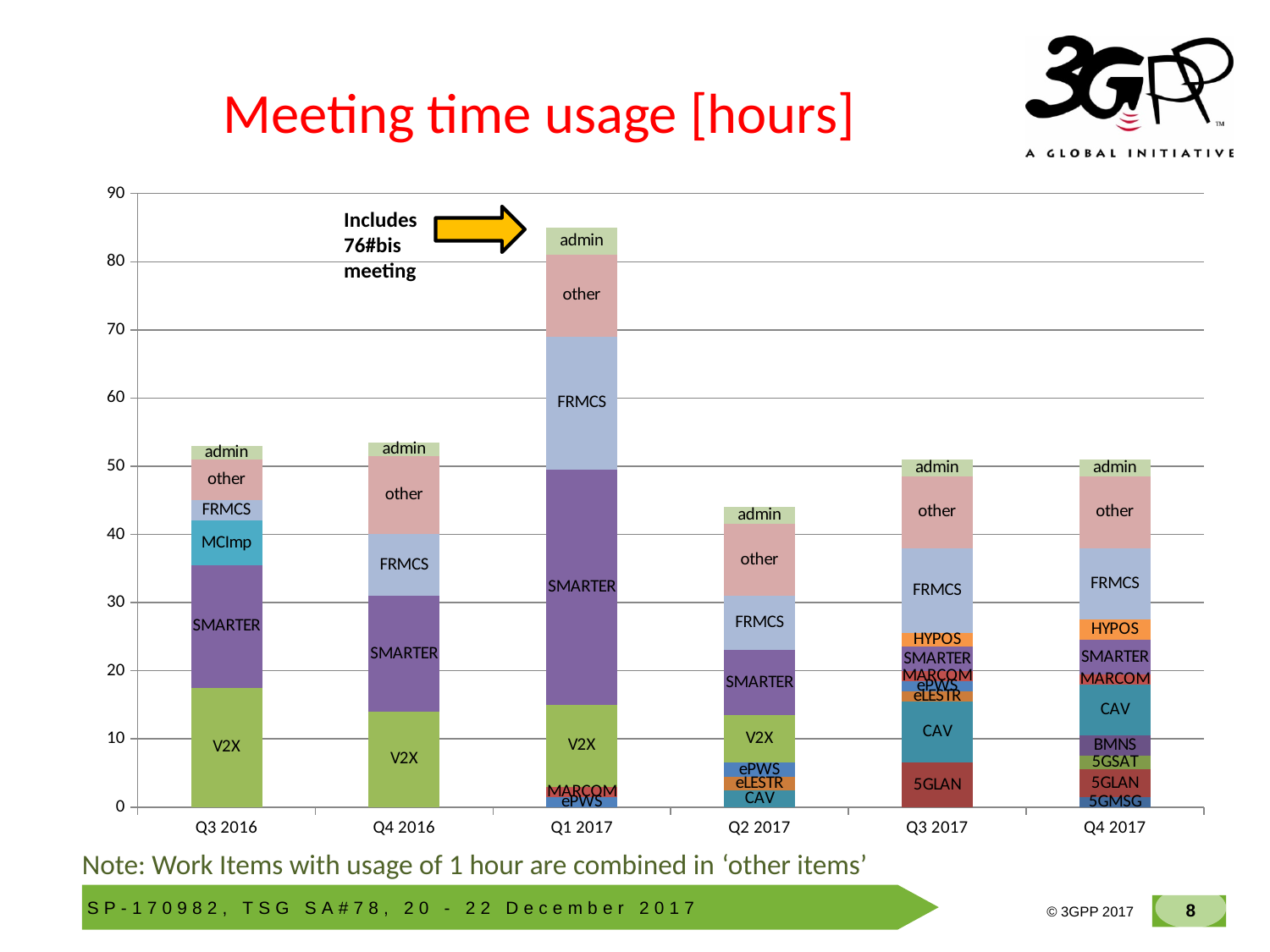

# Meeting time usage [hours]

### Chart

| Category | 5GMSG | 5GLAN | 5GSAT | BMNS | CAV | eLESTR | ePWS | MARCOM | V2X | SMARTER | MCImp | HYPOS | FRMCS | other | admin |
|---|---|---|---|---|---|---|---|---|---|---|---|---|---|---|---|
| Q3 2016 | None | None | None | None | None | None | None | None | 17.5 | 18.0 | 6.5 | None | 3.0 | 6.0 | 2.0 |
| Q4 2016 | None | None | None | None | None | None | None | None | 14.0 | 17.0 | None | None | 9.0 | 11.5 | 2.0 |
| Q1 2017 | None | None | None | None | None | None | 1.5 | 1.5 | 12.0 | 34.5 | None | None | 19.5 | 12.0 | 4.0 |
| Q2 2017 | None | None | None | None | 2.5 | 2.0 | 2.0 | None | 7.0 | 9.5 | None | None | 8.0 | 10.5 | 2.5 |
| Q3 2017 | None | 6.5 | None | None | 9.0 | 1.5 | 1.5 | 1.5 | None | 3.5 | None | 2.0 | 12.5 | 10.5 | 2.5 |
| Q4 2017 | 1.5 | 4.0 | 2.0 | 3.0 | 7.5 | None | None | 1.5 | None | 5.0 | None | 3.0 | 10.5 | 10.5 | 2.5 |
Includes
76#bis
meeting
Note: Work Items with usage of 1 hour are combined in ‘other items’